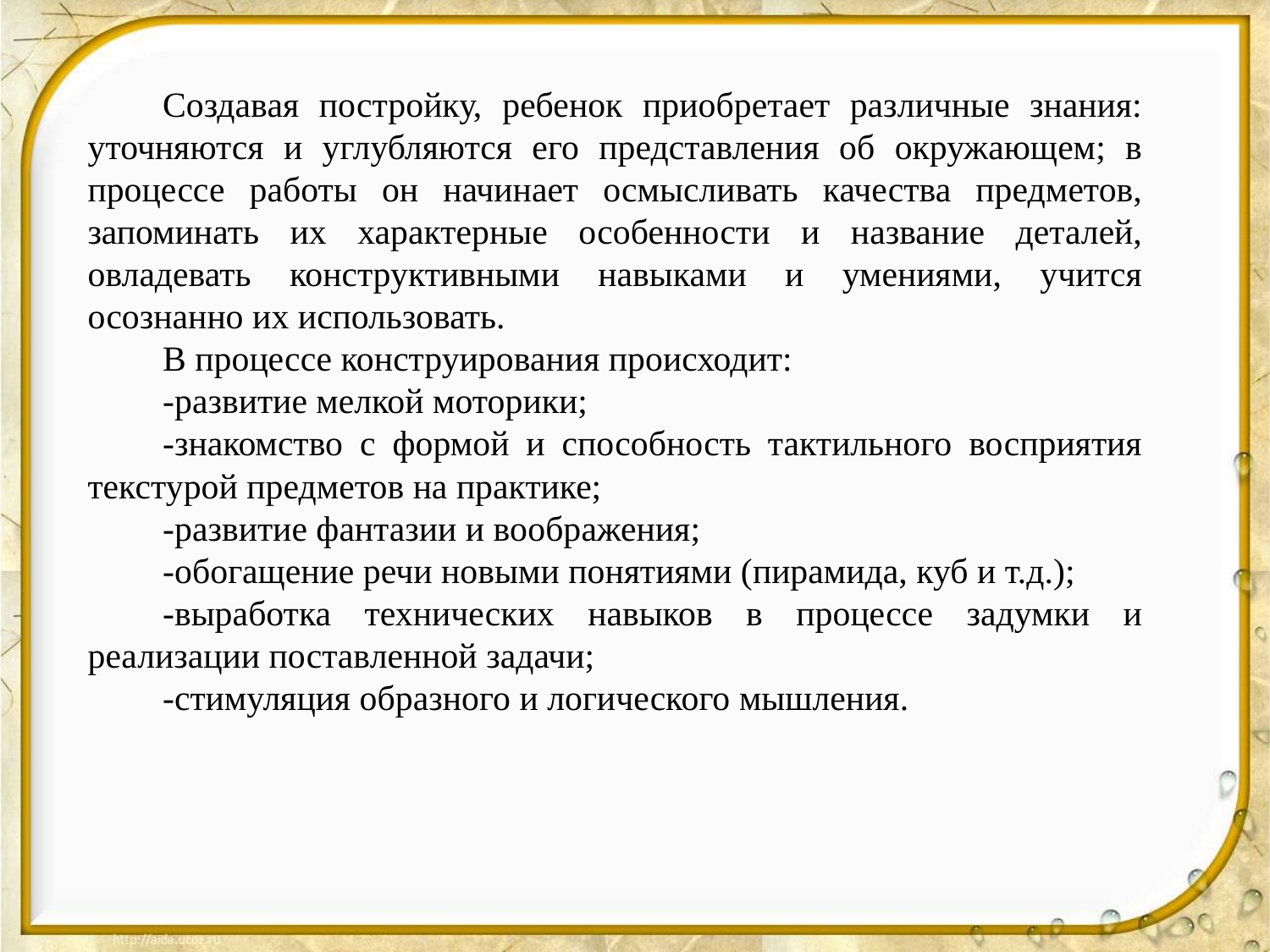

Создавая постройку, ребенок приобретает различные знания: уточняются и углубляются его представления об окружающем; в процессе работы он начинает осмысливать качества предметов, запоминать их характерные особенности и название деталей, овладевать конструктивными навыками и умениями, учится осознанно их использовать.
В процессе конструирования происходит:
-развитие мелкой моторики;
-знакомство с формой и способность тактильного восприятия текстурой предметов на практике;
-развитие фантазии и воображения;
-обогащение речи новыми понятиями (пирамида, куб и т.д.);
-выработка технических навыков в процессе задумки и реализации поставленной задачи;
-стимуляция образного и логического мышления.